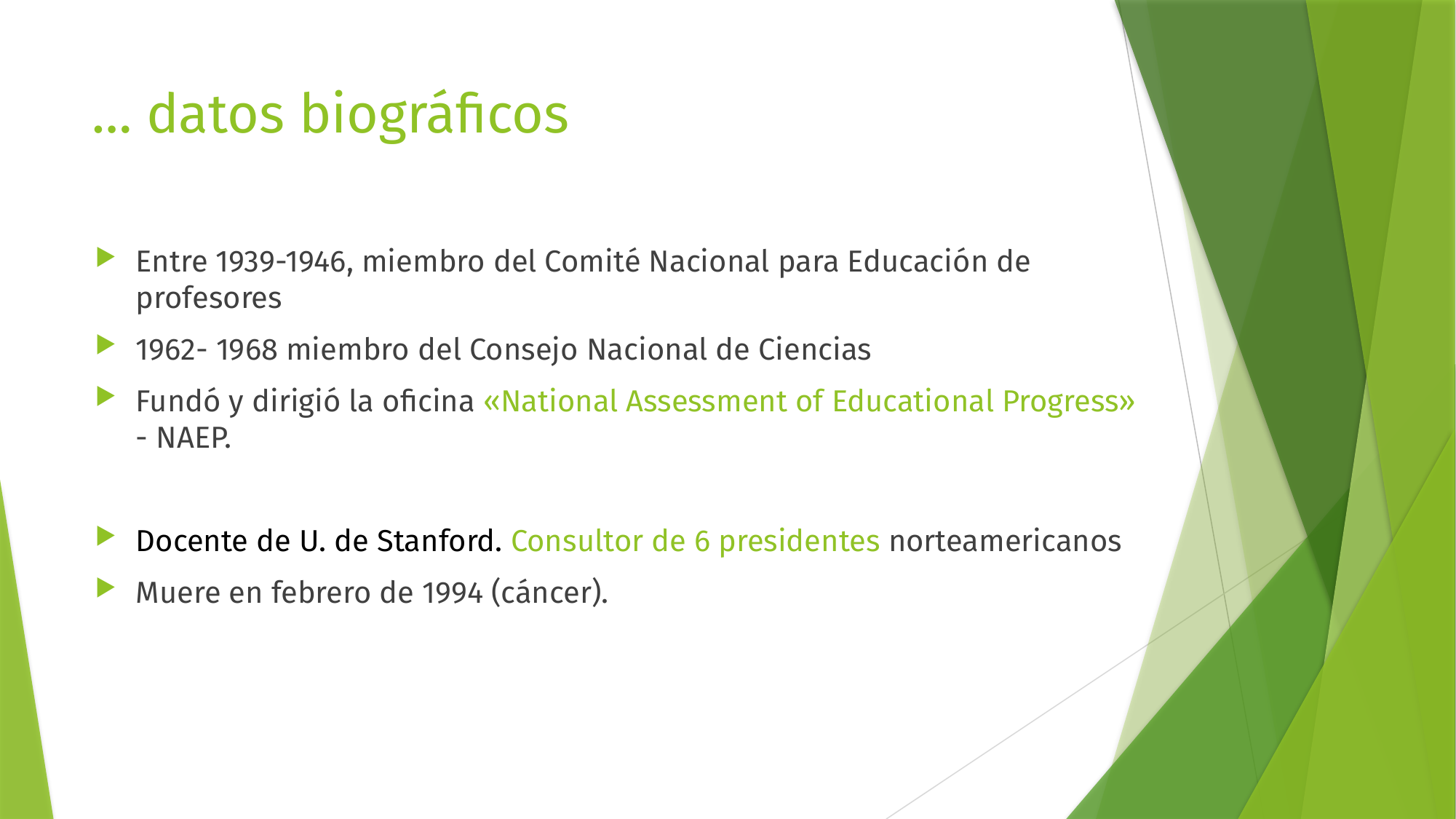

# … datos biográficos
Entre 1939-1946, miembro del Comité Nacional para Educación de profesores
1962- 1968 miembro del Consejo Nacional de Ciencias
Fundó y dirigió la oficina «National Assessment of Educational Progress» - NAEP.

Docente de U. de Stanford. Consultor de 6 presidentes norteamericanos
Muere en febrero de 1994 (cáncer).